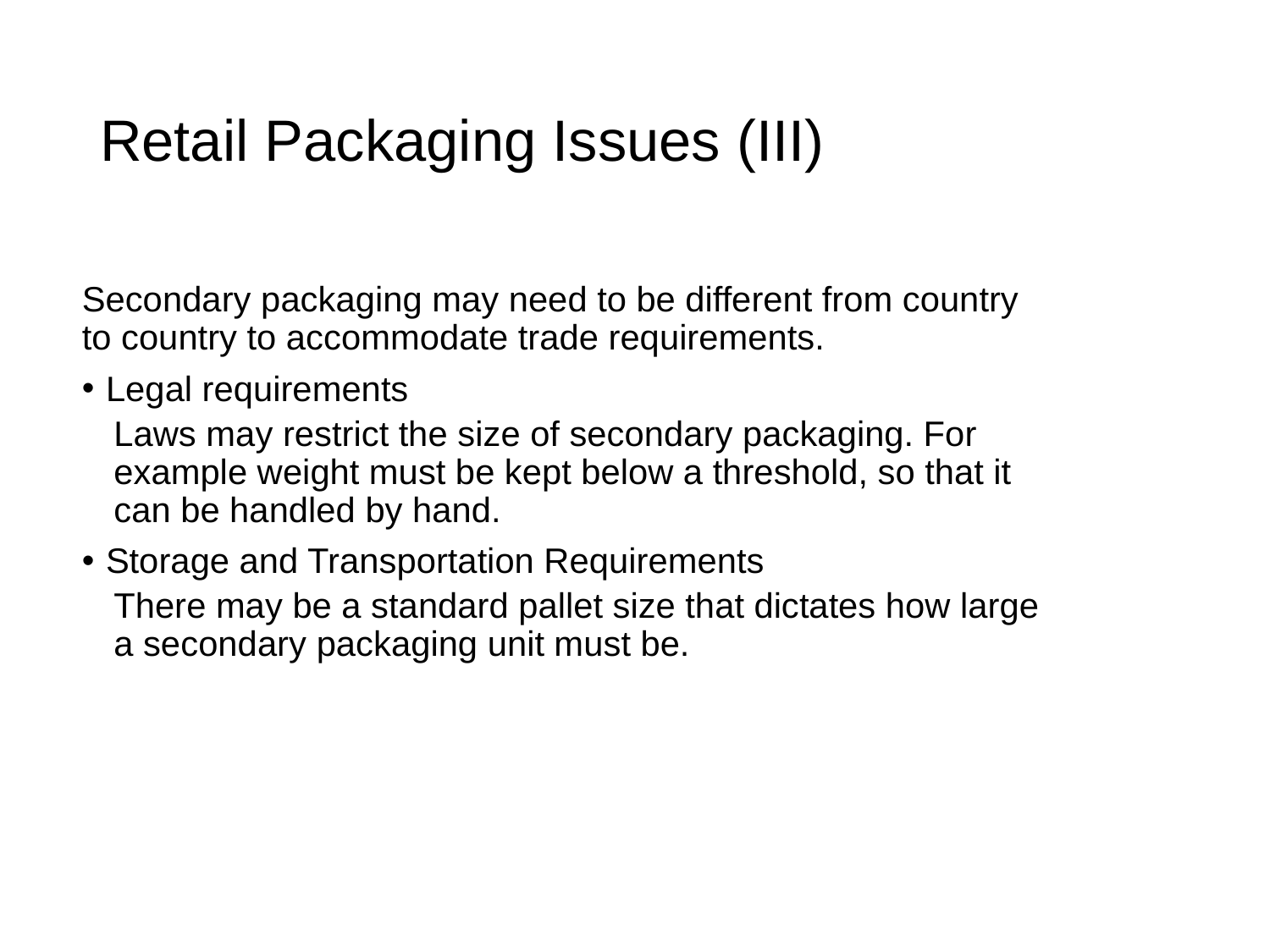

# Retail Packaging Issues (III)
Secondary packaging may need to be different from country to country to accommodate trade requirements.
Legal requirements
Laws may restrict the size of secondary packaging. For example weight must be kept below a threshold, so that it can be handled by hand.
Storage and Transportation Requirements
There may be a standard pallet size that dictates how large a secondary packaging unit must be.